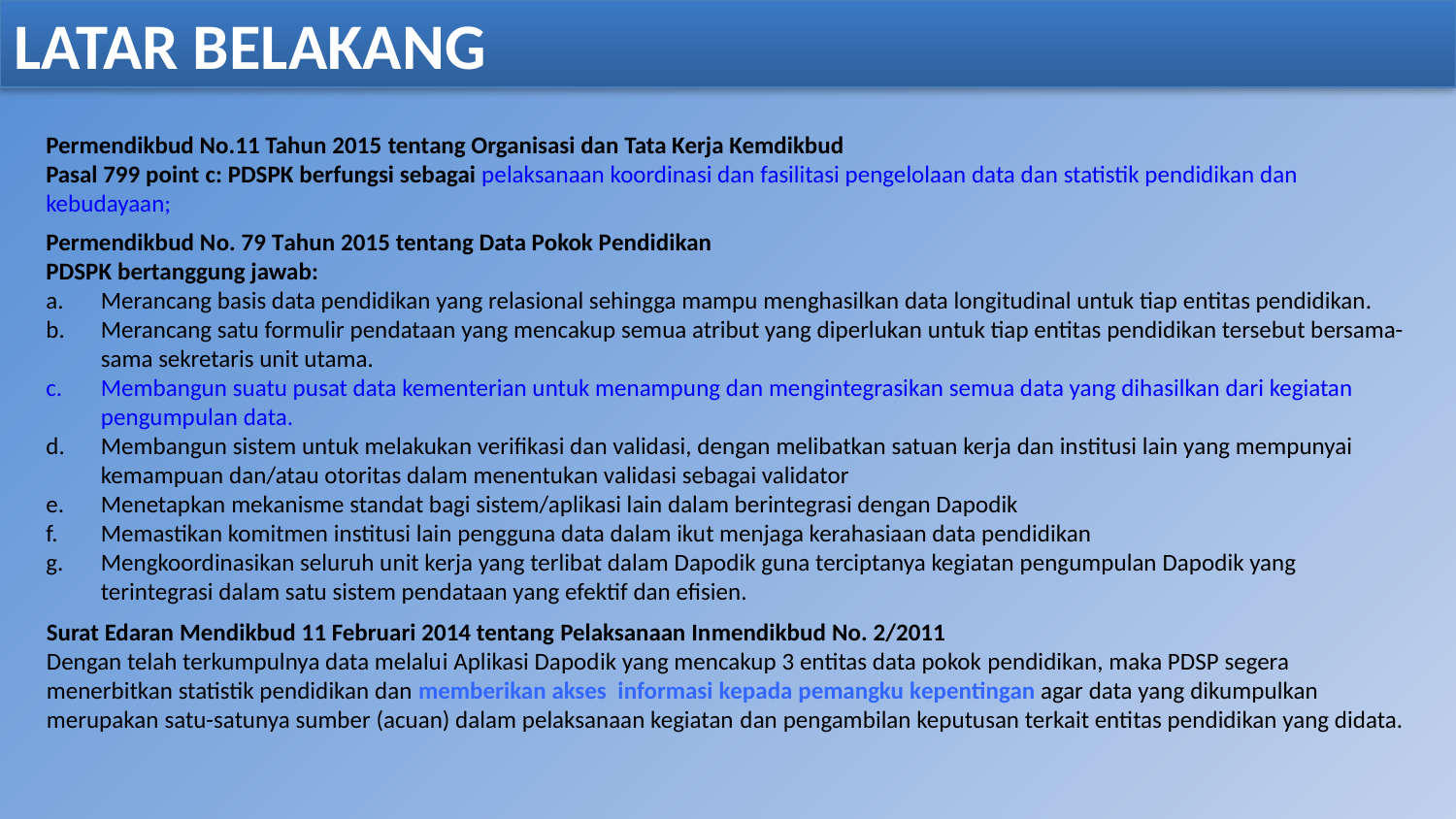

LATAR BELAKANG
Permendikbud No.11 Tahun 2015 tentang Organisasi dan Tata Kerja Kemdikbud
Pasal 799 point c: PDSPK berfungsi sebagai pelaksanaan koordinasi dan fasilitasi pengelolaan data dan statistik pendidikan dan kebudayaan;
Permendikbud No. 79 Tahun 2015 tentang Data Pokok Pendidikan
PDSPK bertanggung jawab:
Merancang basis data pendidikan yang relasional sehingga mampu menghasilkan data longitudinal untuk tiap entitas pendidikan.
Merancang satu formulir pendataan yang mencakup semua atribut yang diperlukan untuk tiap entitas pendidikan tersebut bersama-sama sekretaris unit utama.
Membangun suatu pusat data kementerian untuk menampung dan mengintegrasikan semua data yang dihasilkan dari kegiatan pengumpulan data.
Membangun sistem untuk melakukan verifikasi dan validasi, dengan melibatkan satuan kerja dan institusi lain yang mempunyai kemampuan dan/atau otoritas dalam menentukan validasi sebagai validator
Menetapkan mekanisme standat bagi sistem/aplikasi lain dalam berintegrasi dengan Dapodik
Memastikan komitmen institusi lain pengguna data dalam ikut menjaga kerahasiaan data pendidikan
Mengkoordinasikan seluruh unit kerja yang terlibat dalam Dapodik guna terciptanya kegiatan pengumpulan Dapodik yang terintegrasi dalam satu sistem pendataan yang efektif dan efisien.
Surat Edaran Mendikbud 11 Februari 2014 tentang Pelaksanaan Inmendikbud No. 2/2011
Dengan telah terkumpulnya data melalui Aplikasi Dapodik yang mencakup 3 entitas data pokok pendidikan, maka PDSP segera menerbitkan statistik pendidikan dan memberikan akses  informasi kepada pemangku kepentingan agar data yang dikumpulkan merupakan satu-satunya sumber (acuan) dalam pelaksanaan kegiatan dan pengambilan keputusan terkait entitas pendidikan yang didata.